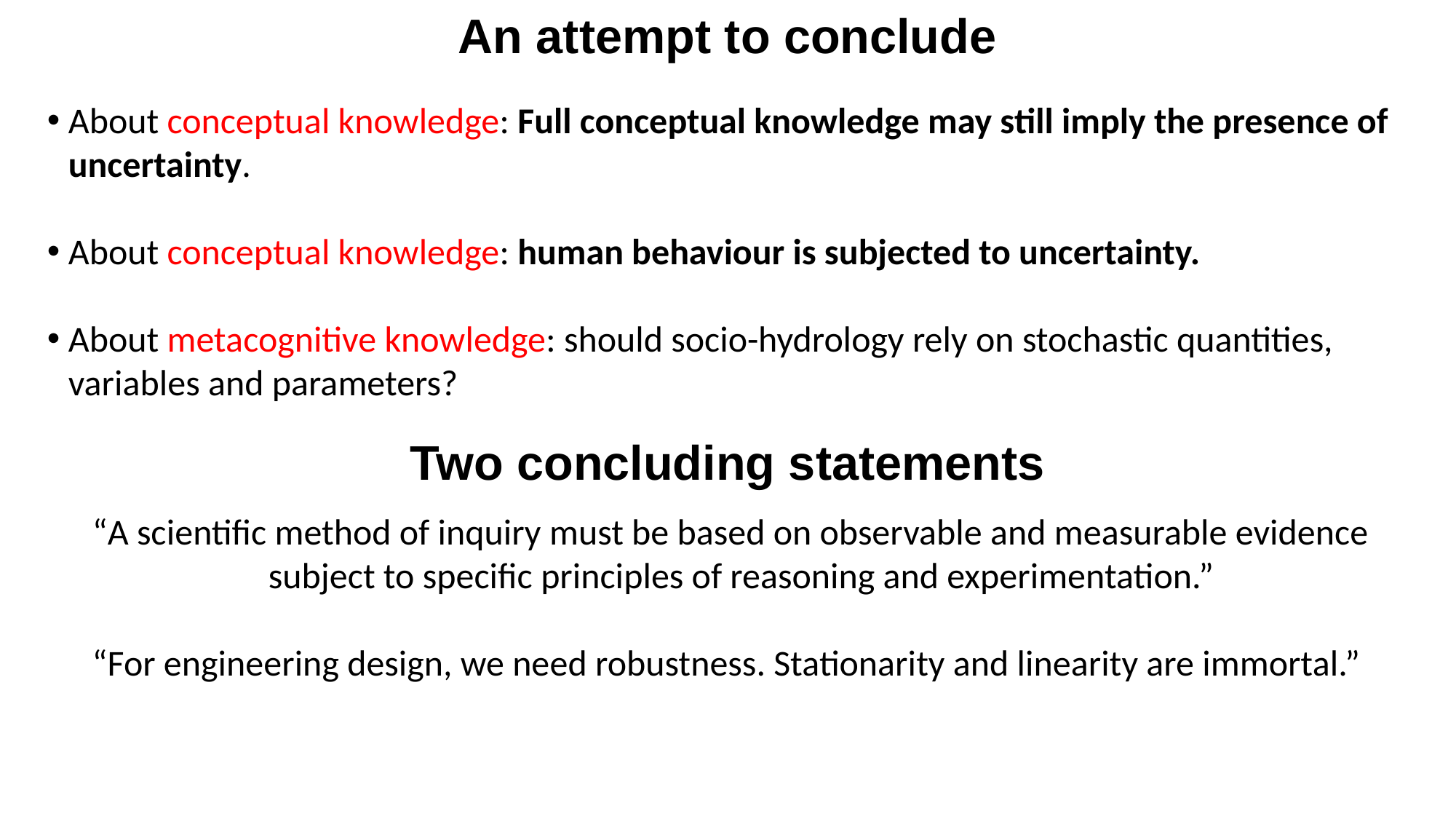

An attempt to conclude
About conceptual knowledge: Full conceptual knowledge may still imply the presence of uncertainty.

About conceptual knowledge: human behaviour is subjected to uncertainty.

About metacognitive knowledge: should socio-hydrology rely on stochastic quantities, variables and parameters?
Two concluding statements
“A scientific method of inquiry must be based on observable and measurable evidence subject to specific principles of reasoning and experimentation.”

“For engineering design, we need robustness. Stationarity and linearity are immortal.”